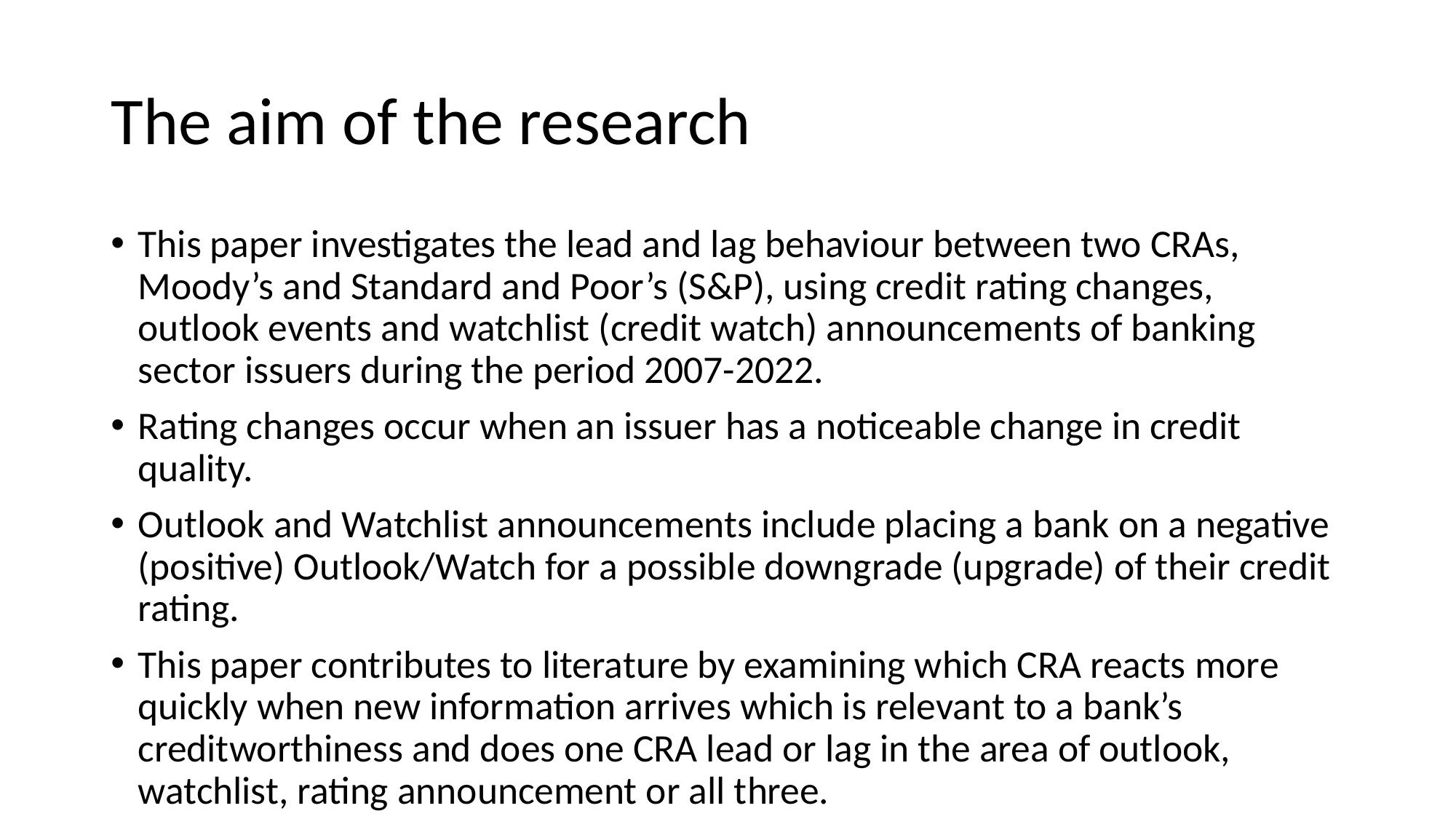

# The aim of the research
This paper investigates the lead and lag behaviour between two CRAs, Moody’s and Standard and Poor’s (S&P), using credit rating changes, outlook events and watchlist (credit watch) announcements of banking sector issuers during the period 2007-2022.
Rating changes occur when an issuer has a noticeable change in credit quality.
Outlook and Watchlist announcements include placing a bank on a negative (positive) Outlook/Watch for a possible downgrade (upgrade) of their credit rating.
This paper contributes to literature by examining which CRA reacts more quickly when new information arrives which is relevant to a bank’s creditworthiness and does one CRA lead or lag in the area of outlook, watchlist, rating announcement or all three.